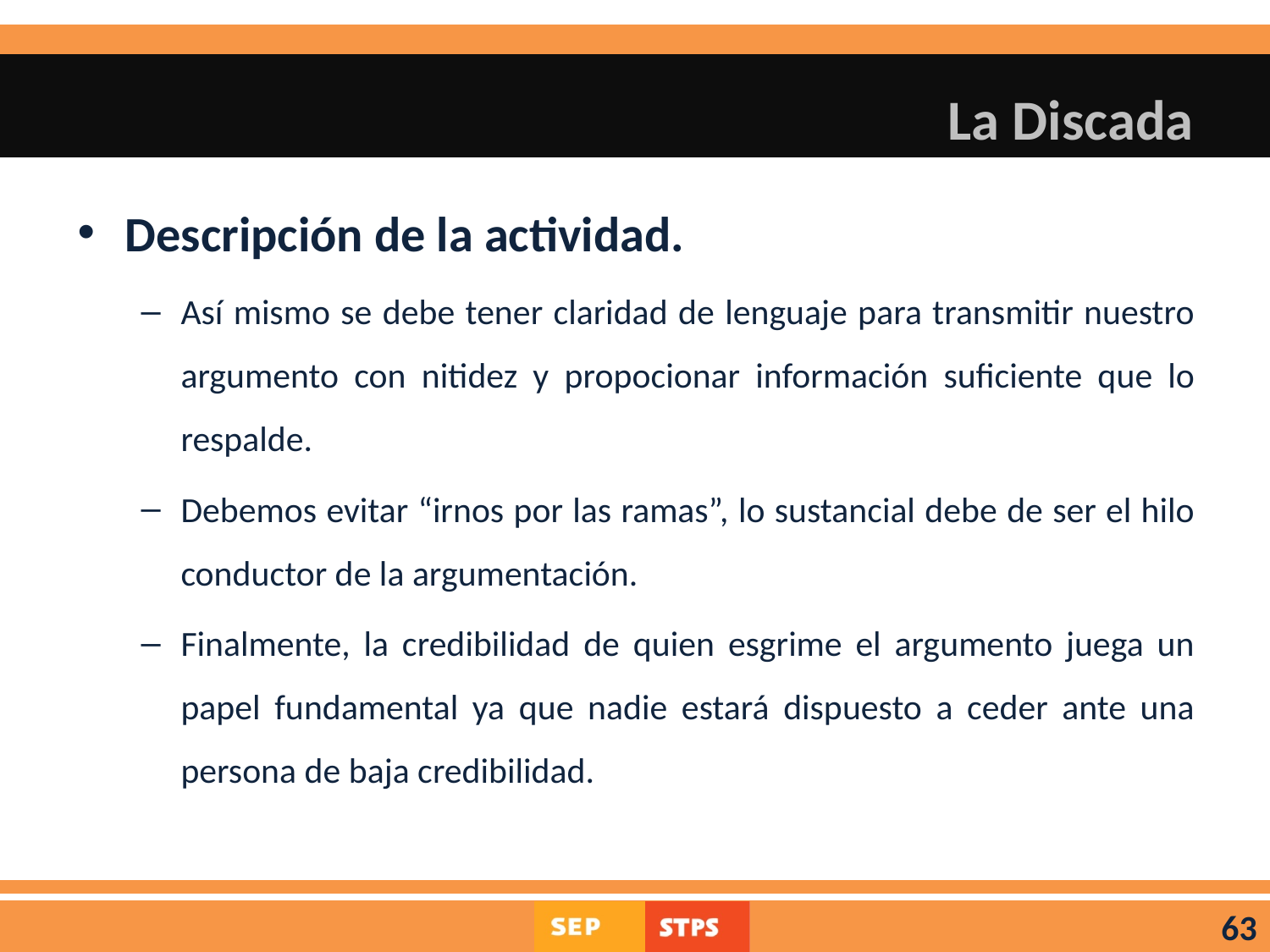

# La Discada
Descripción de la actividad.
Así mismo se debe tener claridad de lenguaje para transmitir nuestro argumento con nitidez y propocionar información suficiente que lo respalde.
Debemos evitar “irnos por las ramas”, lo sustancial debe de ser el hilo conductor de la argumentación.
Finalmente, la credibilidad de quien esgrime el argumento juega un papel fundamental ya que nadie estará dispuesto a ceder ante una persona de baja credibilidad.
63